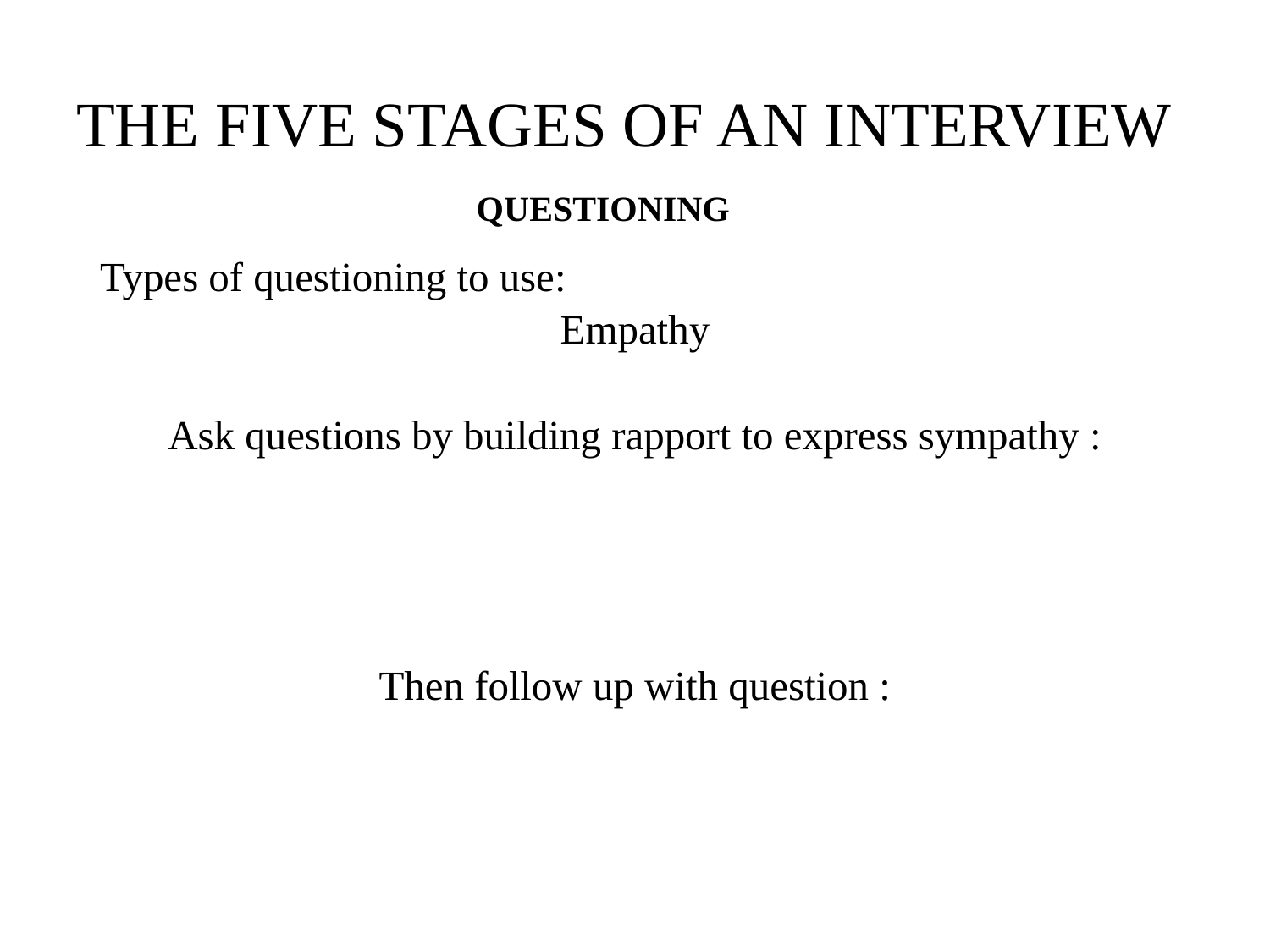

# THE FIVE STAGES OF AN INTERVIEW
QUESTIONING
Types of questioning to use:
Empathy

Ask questions by building rapport to express sympathy :

“I understand your frustration, it is expensive to dispose of waste solvents the way the regulations say you have to”

Then follow up with question :

“So how did you reduce your inventory of the unusable stock ?”